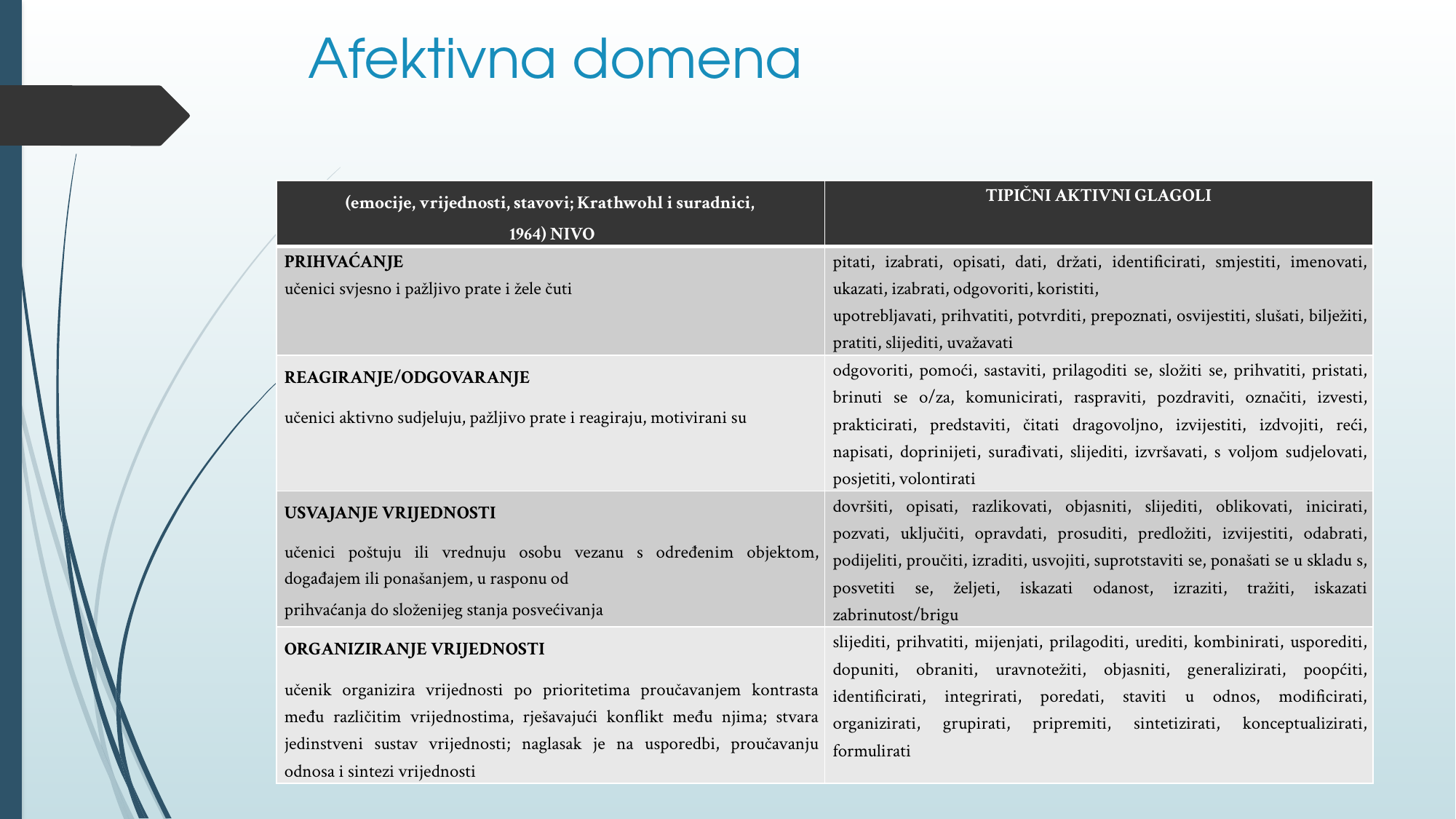

# Afektivna domena
| (emocije, vrijednosti, stavovi; Krathwohl i suradnici, 1964) NIVO | TIPIČNI AKTIVNI GLAGOLI |
| --- | --- |
| PRIHVAĆANJE učenici svjesno i pažljivo prate i žele čuti | pitati, izabrati, opisati, dati, držati, identificirati, smjestiti, imenovati, ukazati, izabrati, odgovoriti, koristiti, upotrebljavati, prihvatiti, potvrditi, prepoznati, osvijestiti, slušati, bilježiti, pratiti, slijediti, uvažavati |
| REAGIRANJE/ODGOVARANJE učenici aktivno sudjeluju, pažljivo prate i reagiraju, motivirani su | odgovoriti, pomoći, sastaviti, prilagoditi se, složiti se, prihvatiti, pristati, brinuti se o/za, komunicirati, raspraviti, pozdraviti, označiti, izvesti, prakticirati, predstaviti, čitati dragovoljno, izvijestiti, izdvojiti, reći, napisati, doprinijeti, surađivati, slijediti, izvršavati, s voljom sudjelovati, posjetiti, volontirati |
| USVAJANJE VRIJEDNOSTI učenici poštuju ili vrednuju osobu vezanu s određenim objektom, događajem ili ponašanjem, u rasponu od prihvaćanja do složenijeg stanja posvećivanja | dovršiti, opisati, razlikovati, objasniti, slijediti, oblikovati, inicirati, pozvati, uključiti, opravdati, prosuditi, predložiti, izvijestiti, odabrati, podijeliti, proučiti, izraditi, usvojiti, suprotstaviti se, ponašati se u skladu s, posvetiti se, željeti, iskazati odanost, izraziti, tražiti, iskazati zabrinutost/brigu |
| ORGANIZIRANJE VRIJEDNOSTI učenik organizira vrijednosti po prioritetima proučavanjem kontrasta među različitim vrijednostima, rješavajući konflikt među njima; stvara jedinstveni sustav vrijednosti; naglasak je na usporedbi, proučavanju odnosa i sintezi vrijednosti | slijediti, prihvatiti, mijenjati, prilagoditi, urediti, kombinirati, usporediti, dopuniti, obraniti, uravnotežiti, objasniti, generalizirati, poopćiti, identificirati, integrirati, poredati, staviti u odnos, modificirati, organizirati, grupirati, pripremiti, sintetizirati, konceptualizirati, formulirati |